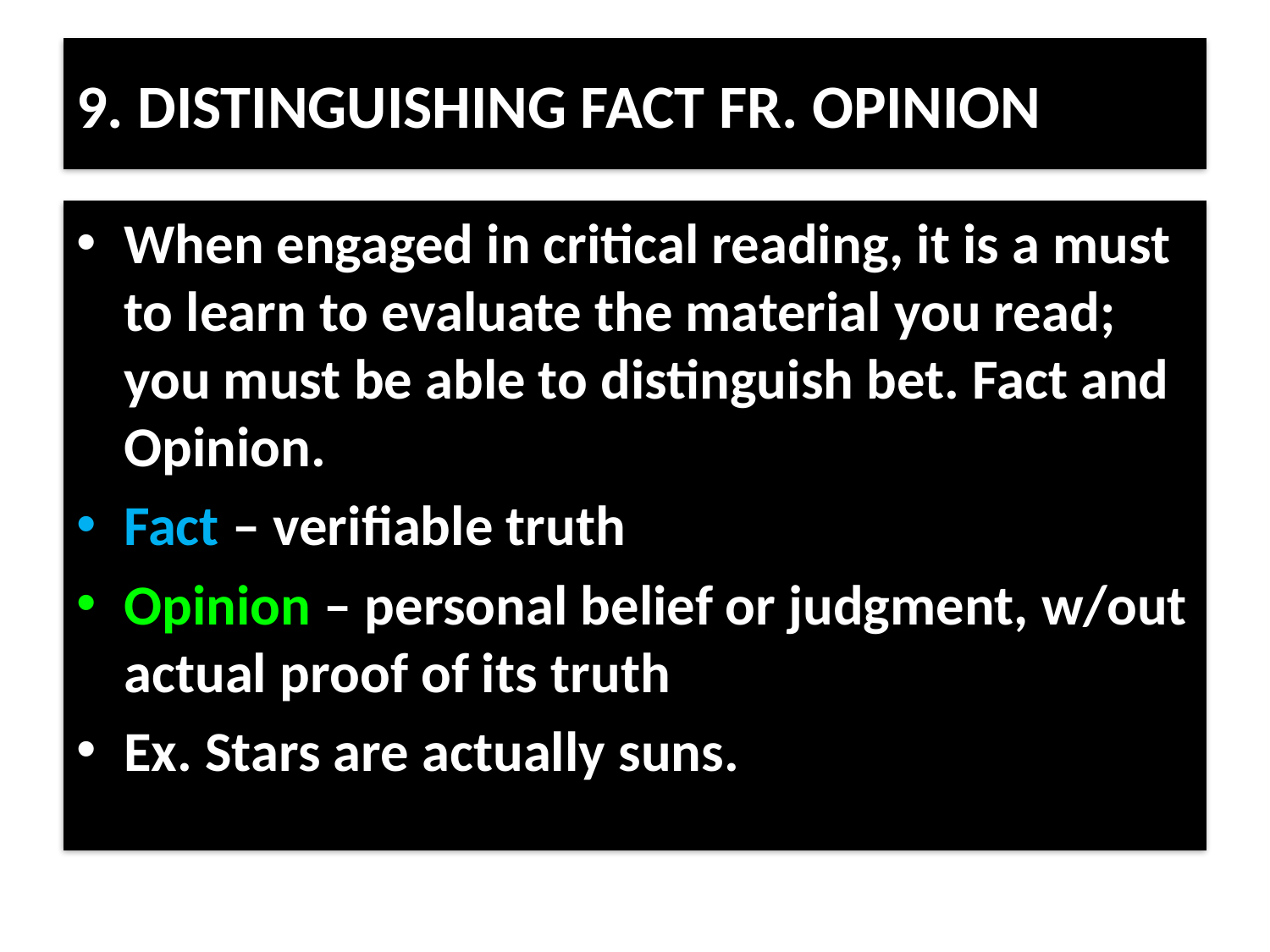

# 9. DISTINGUISHING FACT FR. OPINION
When engaged in critical reading, it is a must to learn to evaluate the material you read; you must be able to distinguish bet. Fact and Opinion.
Fact – verifiable truth
Opinion – personal belief or judgment, w/out actual proof of its truth
Ex. Stars are actually suns.